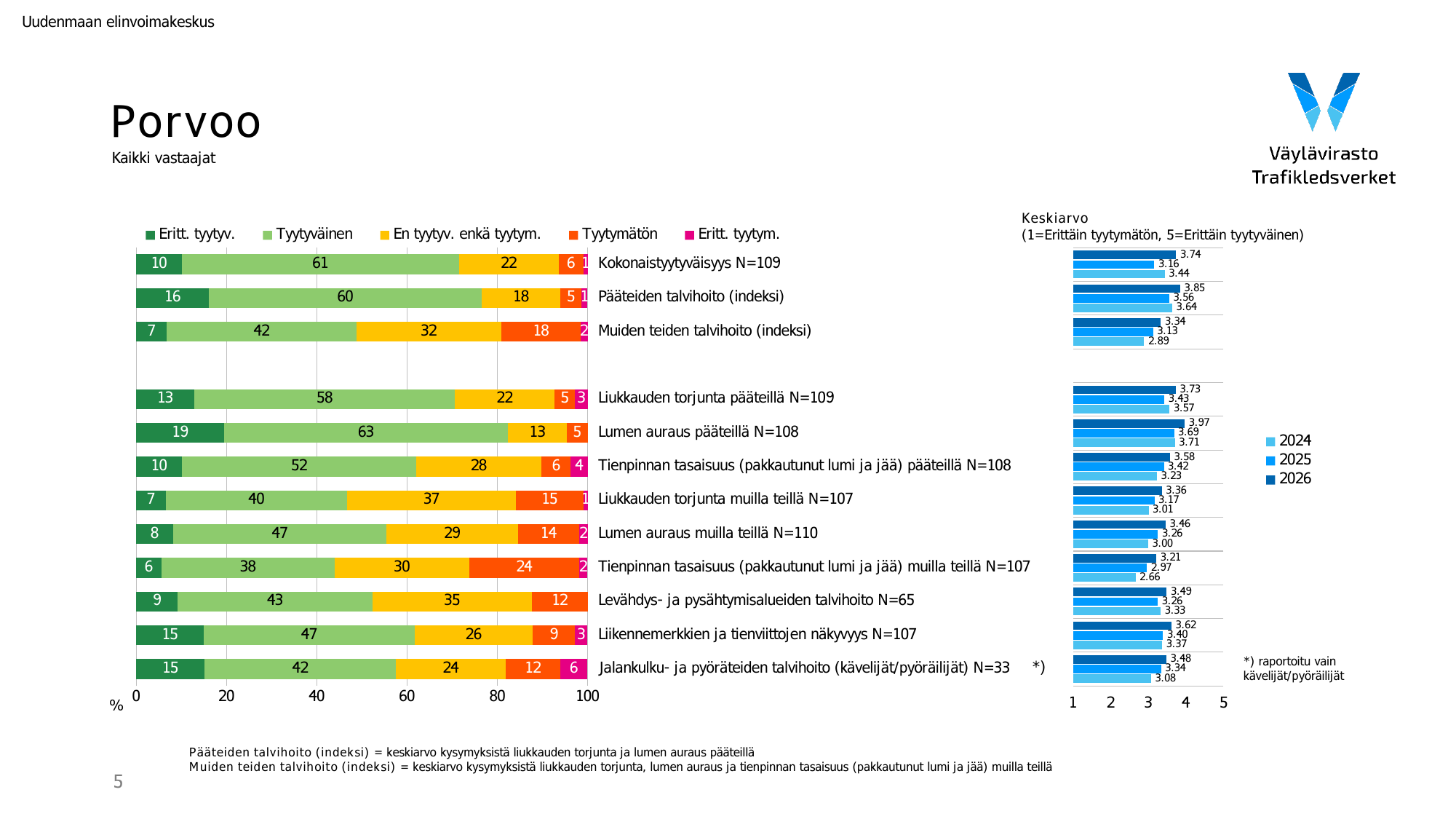

Uudenmaan elinvoimakeskus
# Porvoo
Kaikki vastaajat
Keskiarvo
(1=Erittäin tyytymätön, 5=Erittäin tyytyväinen)

### Chart

| Category | Eritt. tyytyv. | Tyytyväinen | En tyytyv. enkä tyytym. | Tyytymätön | Eritt. tyytym. |
|---|---|---|---|---|---|
| Kokonaistyytyväisyys N=109 | 10.091743119266056 | 61.46788990825688 | 22.018348623853214 | 5.5045871559633035 | 0.9174311926605505 |
| Pääteiden talvihoito (indeksi) | 16.129032258064516 | 60.36866359447004 | 17.511520737327192 | 4.608294930875576 | 1.382488479262673 |
| Muiden teiden talvihoito (indeksi) | 6.790123456790123 | 41.97530864197531 | 32.098765432098766 | 17.59259259259259 | 1.5432098765432098 |
|  | None | None | None | None | None |
| Liukkauden torjunta pääteillä N=109 | 12.844036697247708 | 57.798165137614674 | 22.018348623853214 | 4.587155963302752 | 2.7522935779816518 |
| Lumen auraus pääteillä N=108 | 19.444444444444446 | 62.96296296296296 | 12.962962962962962 | 4.62962962962963 | 0.0 |
| Tienpinnan tasaisuus (pakkautunut lumi ja jää) pääteillä N=108 | 10.185185185185185 | 51.85185185185185 | 27.77777777777778 | 6.481481481481481 | 3.7037037037037033 |
| Liukkauden torjunta muilla teillä N=107 | 6.5420560747663545 | 40.18691588785047 | 37.38317757009346 | 14.953271028037381 | 0.9345794392523363 |
| Lumen auraus muilla teillä N=110 | 8.181818181818182 | 47.27272727272727 | 29.09090909090909 | 13.636363636363635 | 1.8181818181818181 |
| Tienpinnan tasaisuus (pakkautunut lumi ja jää) muilla teillä N=107 | 5.607476635514018 | 38.31775700934579 | 29.906542056074763 | 24.299065420560748 | 1.8691588785046727 |
| Levähdys- ja pysähtymisalueiden talvihoito N=65 | 9.230769230769232 | 43.07692307692308 | 35.38461538461539 | 12.307692307692308 | 0.0 |
| Liikennemerkkien ja tienviittojen näkyvyys N=107 | 14.953271028037381 | 46.728971962616825 | 26.168224299065418 | 9.345794392523365 | 2.803738317757009 |
| Jalankulku- ja pyöräteiden talvihoito (kävelijät/pyöräilijät) N=33 | 15.151515151515152 | 42.42424242424242 | 24.242424242424242 | 12.121212121212121 | 6.0606060606060606 |

### Chart

| Category | 2026 | 2025 | 2024 |
|---|---|---|---|
*) raportoitu vain
kävelijät/pyöräilijät
*)
%
Pääteiden talvihoito (indeksi) = keskiarvo kysymyksistä liukkauden torjunta ja lumen auraus pääteillä
Muiden teiden talvihoito (indeksi) = keskiarvo kysymyksistä liukkauden torjunta, lumen auraus ja tienpinnan tasaisuus (pakkautunut lumi ja jää) muilla teillä

5